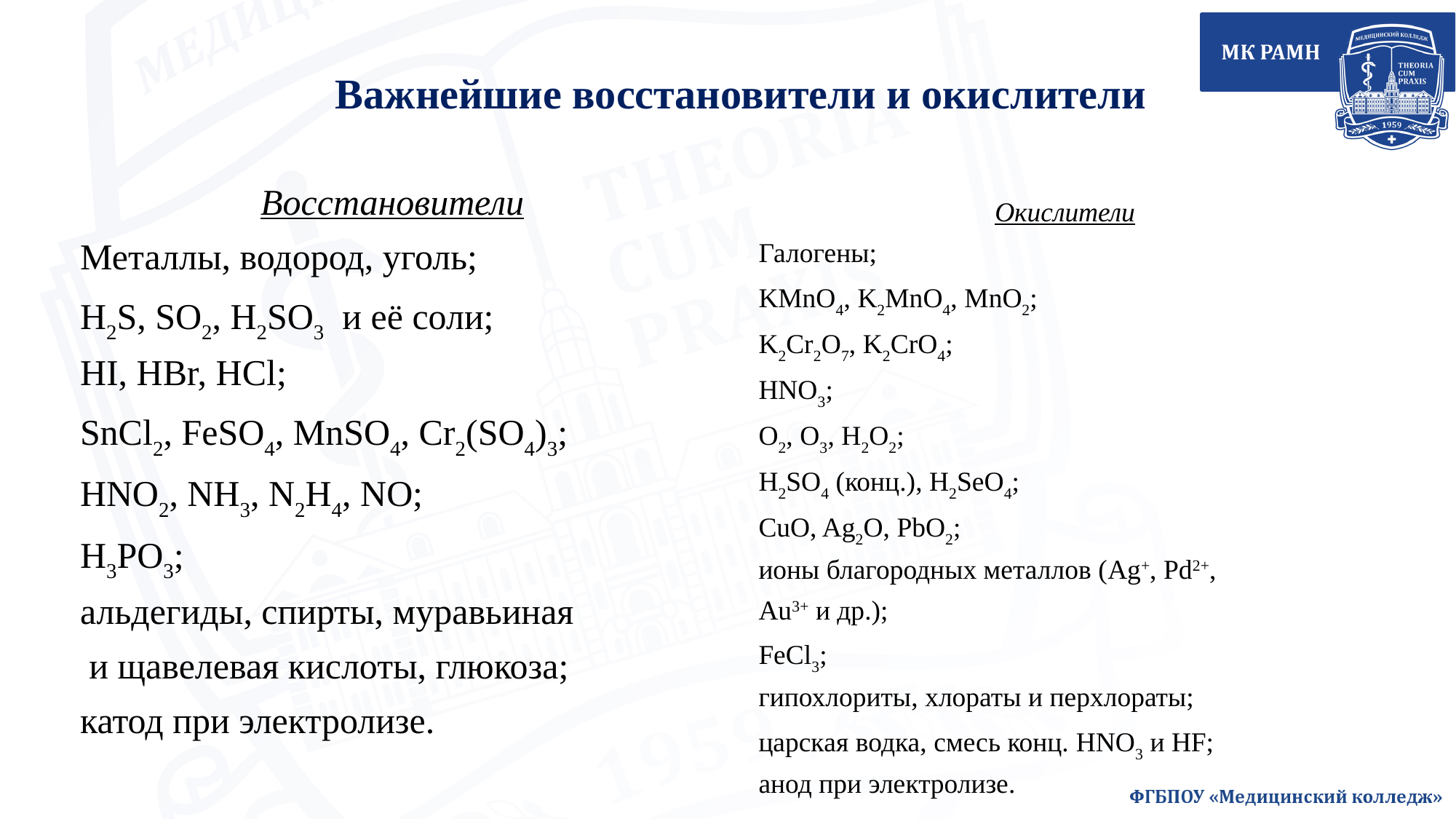

# Важнейшие восстановители и окислители
Восстановители
Металлы, водород, уголь;
H2S, SO2, H2SO3  и её соли;
HI, HBr, HCl;
SnCl2, FeSO4, MnSO4, Cr2(SO4)3;
HNO2, NH3, N2H4, NO;
H3PO3;
альдегиды, спирты, муравьиная
 и щавелевая кислоты, глюкоза;
катод при электролизе.
Окислители
Галогены;
KMnO4, K2MnO4, MnO2;
K2Cr2O7, K2CrO4;
HNO3;
O2, O3, H2O2;
H2SO4 (конц.), H2SeO4;
CuO, Ag2O, PbO2;
ионы благородных металлов (Ag+, Pd2+,
Au3+ и др.);
FeCl3;
гипохлориты, хлораты и перхлораты;
царская водка, смесь конц. HNO3 и HF;
анод при электролизе.

13